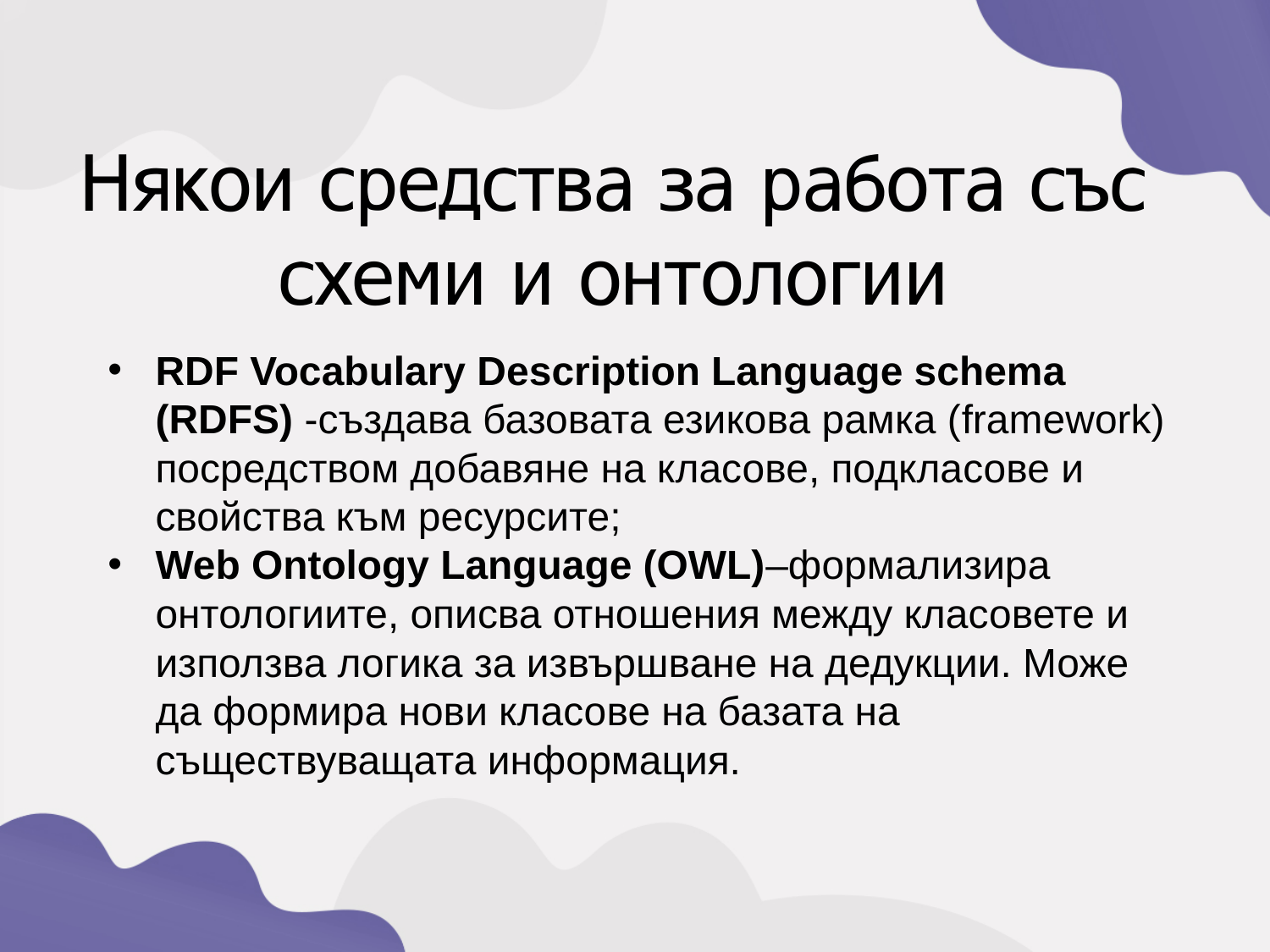

Някои средства за работа със схеми и онтологии
RDF Vocabulary Description Language schema (RDFS) -създава базовата езикова рамка (framework) посредством добавяне на класове, подкласове и свойства към ресурсите;
Web Ontology Language (OWL)–формализира онтологиите, описва отношения между класовете и използва логика за извършване на дедукции. Може да формира нови класове на базата на съществуващата информация.